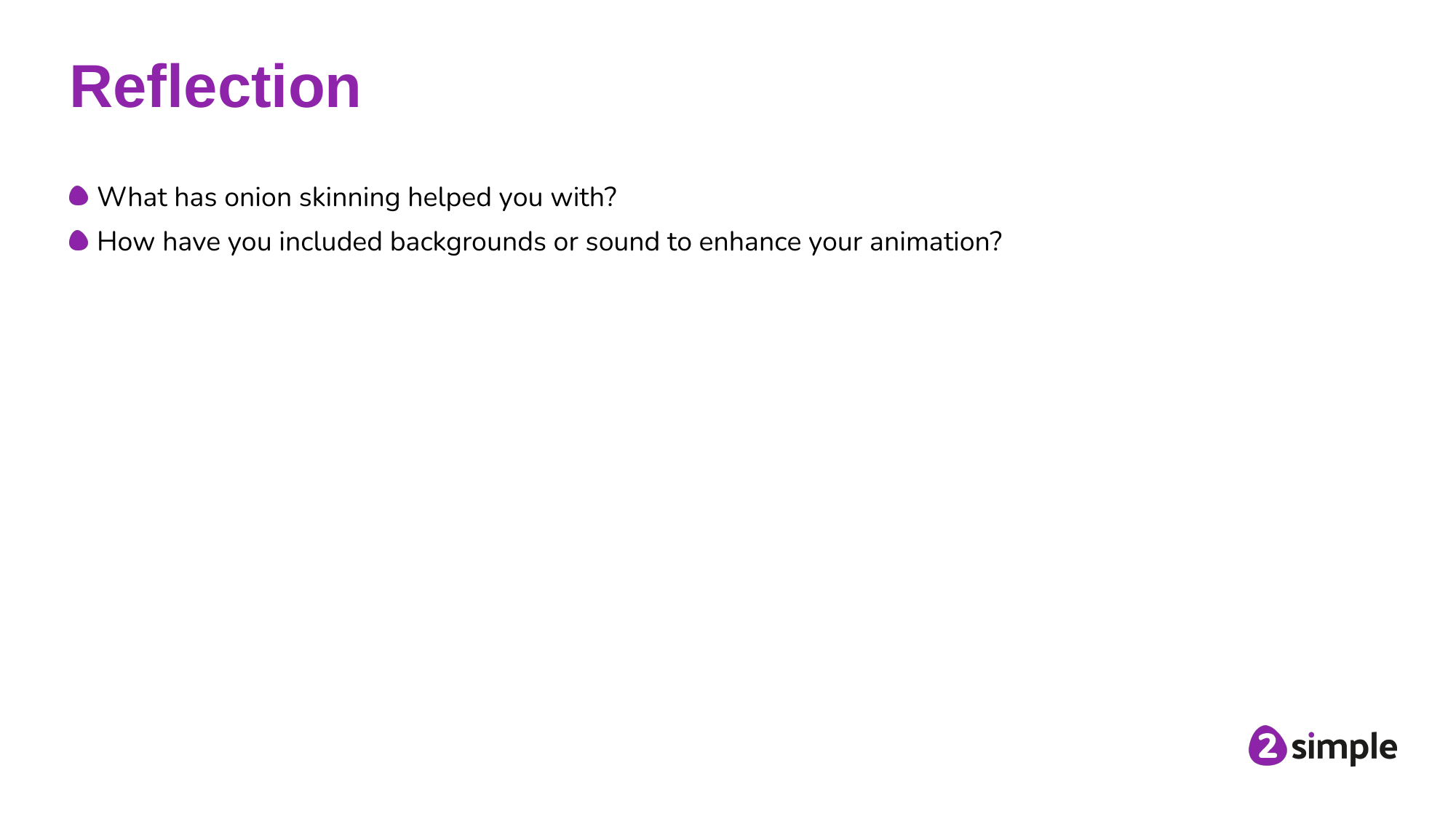

# Reflection
What has onion skinning helped you with?
How have you included backgrounds or sound to enhance your animation?